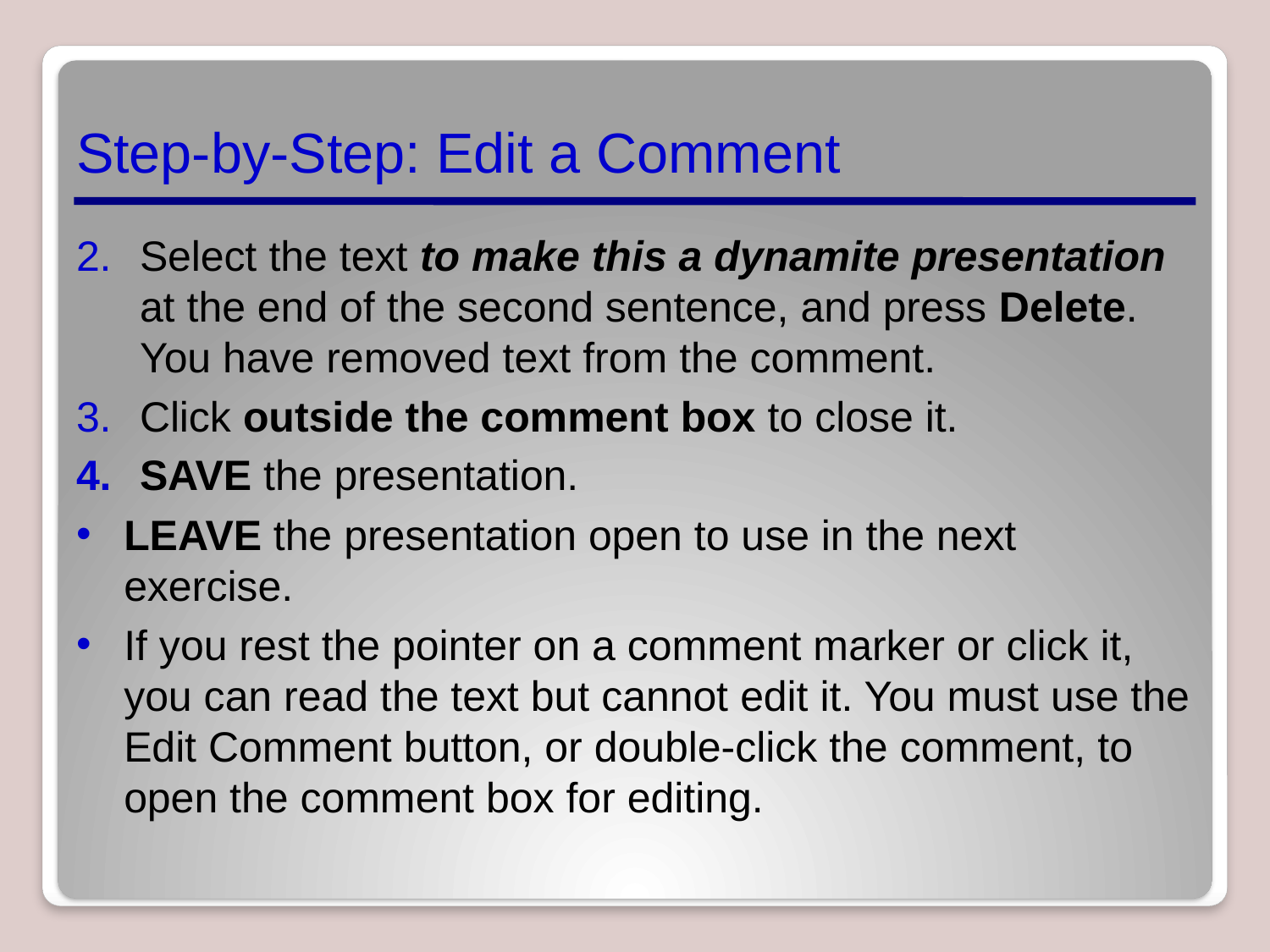

# Step-by-Step: Edit a Comment
Select the text to make this a dynamite presentation at the end of the second sentence, and press Delete. You have removed text from the comment.
Click outside the comment box to close it.
SAVE the presentation.
LEAVE the presentation open to use in the next exercise.
If you rest the pointer on a comment marker or click it, you can read the text but cannot edit it. You must use the Edit Comment button, or double-click the comment, to open the comment box for editing.